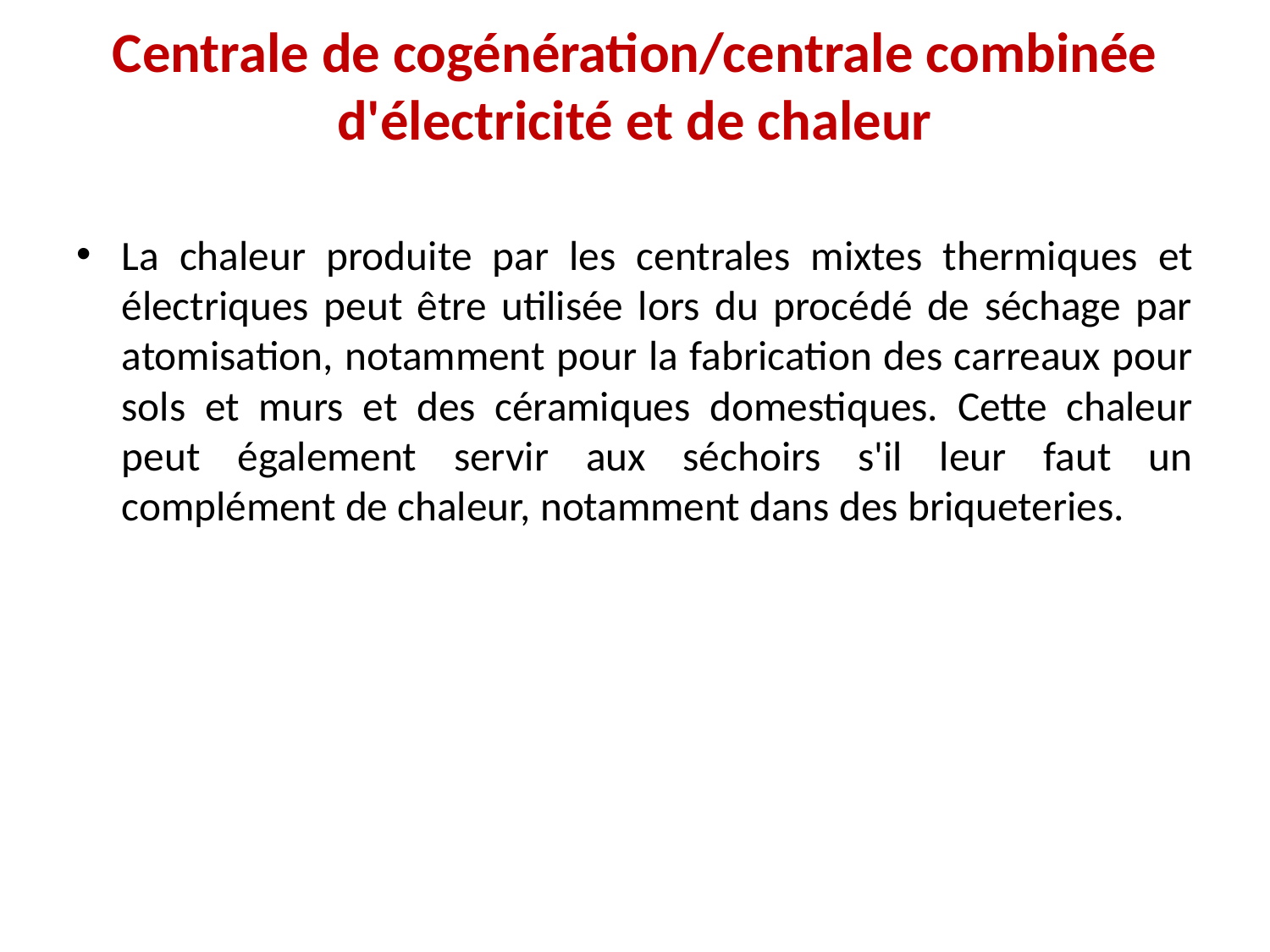

# Centrale de cogénération/centrale combinée d'électricité et de chaleur
La chaleur produite par les centrales mixtes thermiques et électriques peut être utilisée lors du procédé de séchage par atomisation, notamment pour la fabrication des carreaux pour sols et murs et des céramiques domestiques. Cette chaleur peut également servir aux séchoirs s'il leur faut un complément de chaleur, notamment dans des briqueteries.